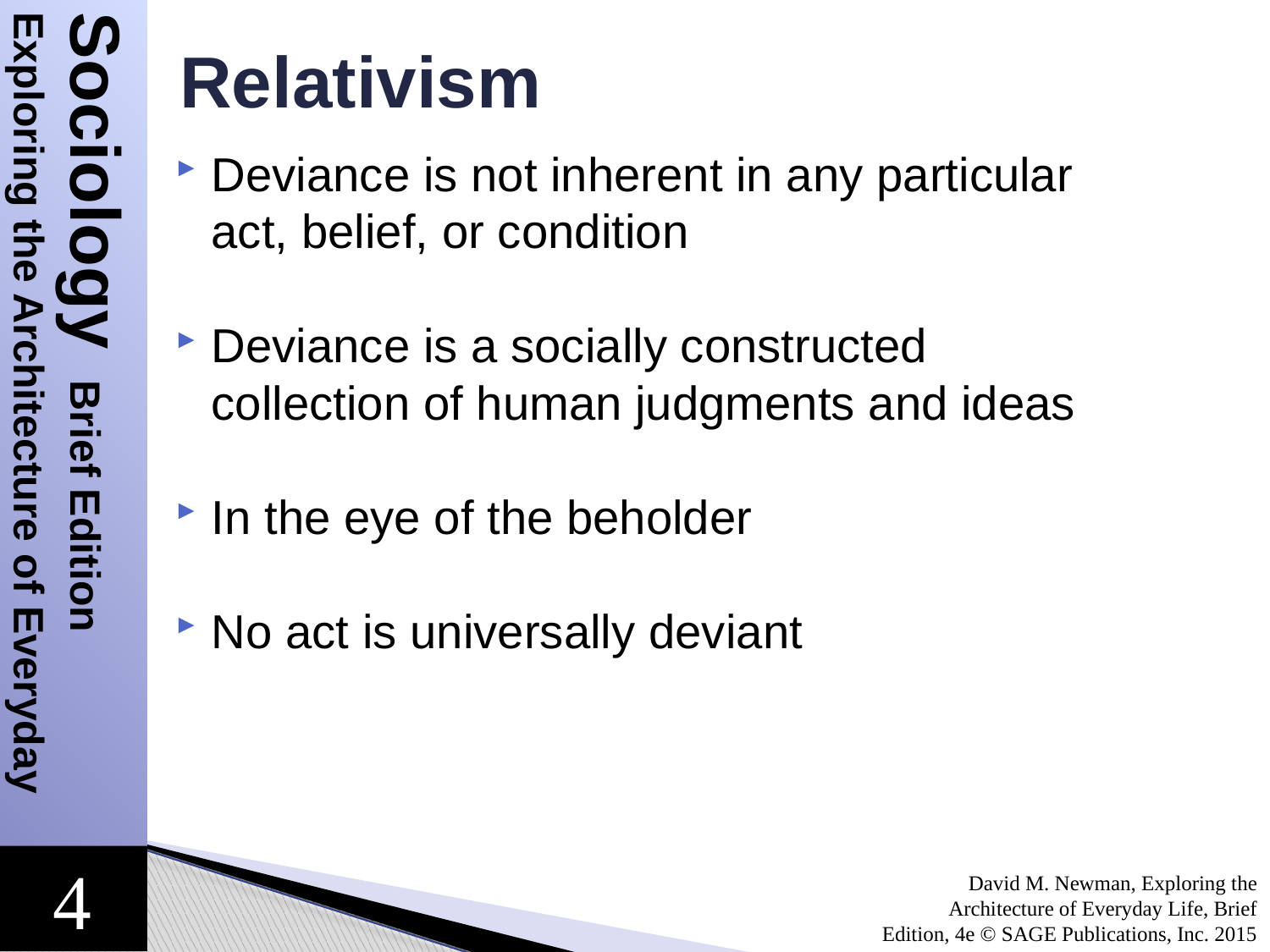

# Relativism
Deviance is not inherent in any particular act, belief, or condition

Deviance is a socially constructed collection of human judgments and ideas

In the eye of the beholder

No act is universally deviant
David M. Newman, Exploring the Architecture of Everyday Life, Brief Edition, 4e © SAGE Publications, Inc. 2015